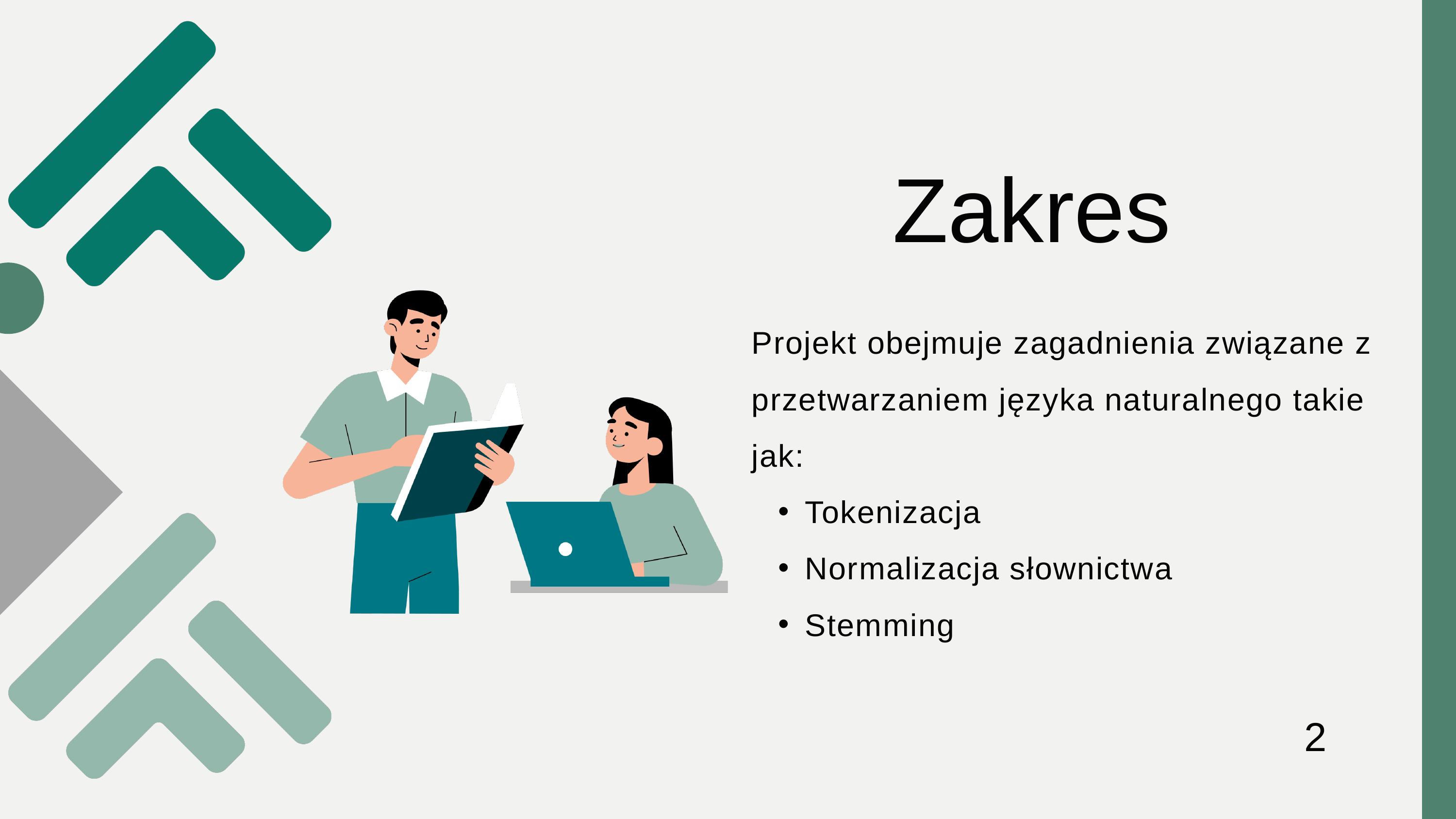

Zakres

Projekt obejmuje zagadnienia związane z przetwarzaniem języka naturalnego takie jak:
Tokenizacja
Normalizacja słownictwa
Stemming

2